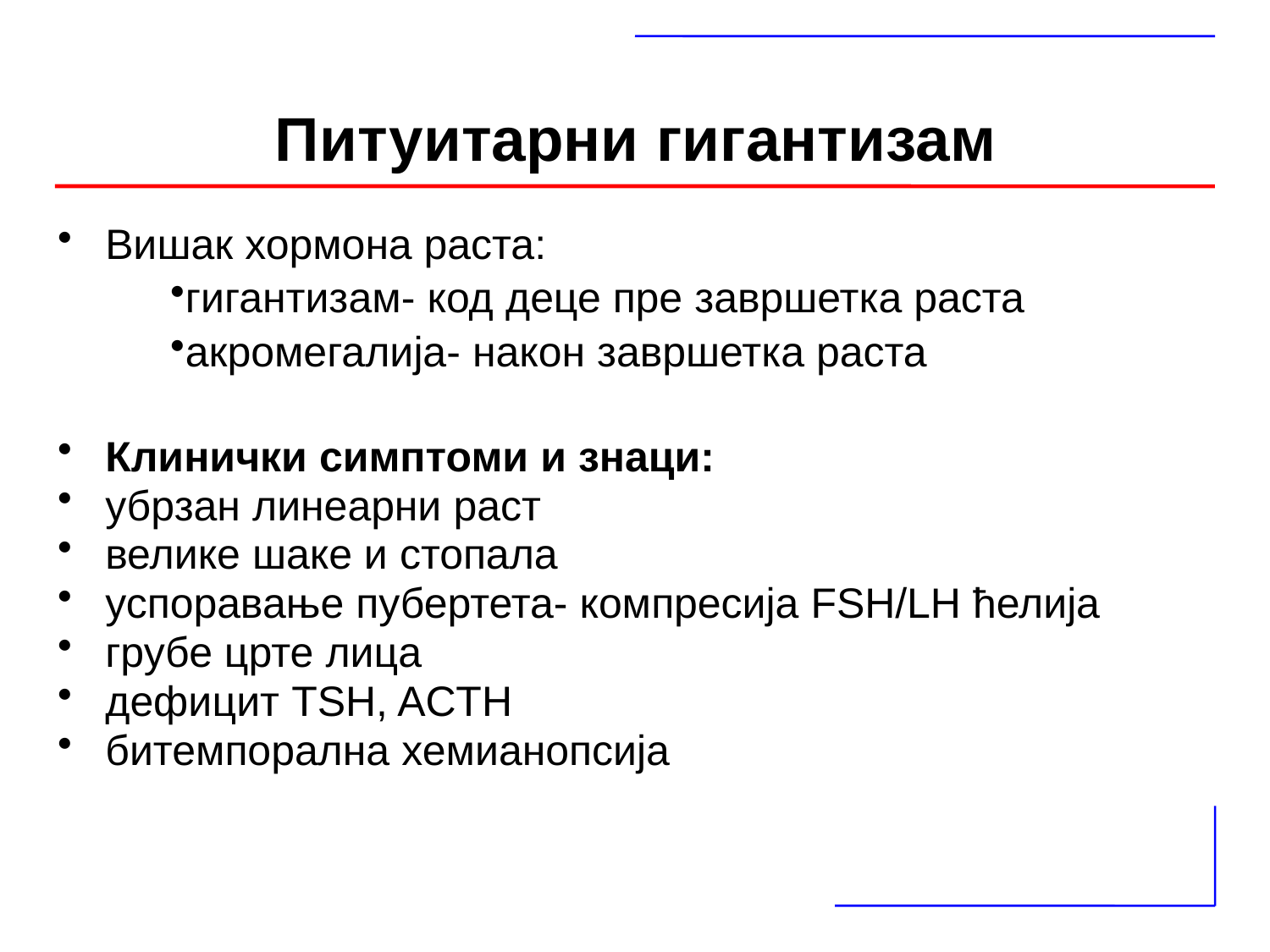

# Питуитарни гигантизам
Вишак хормона раста:
гигантизам- код деце пре завршетка раста
акромегалија- након завршетка раста

Клинички симптоми и знаци:
убрзан линеарни раст
велике шаке и стопала
успоравање пубертета- компресија FSH/LH ћелија
грубе црте лица
дефицит TSH, ACTH
битемпорална хемианопсија